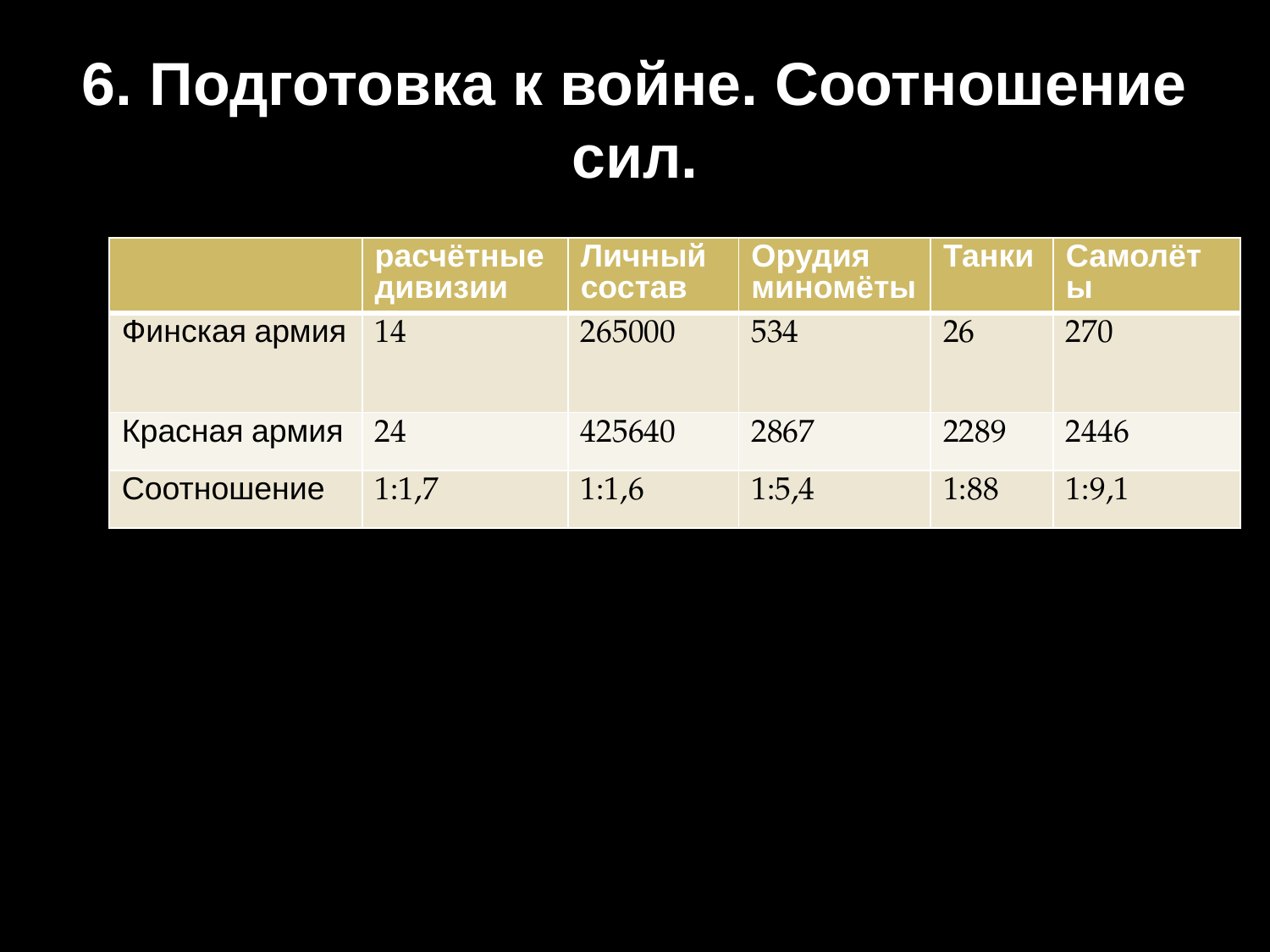

# 6. Подготовка к войне. Соотношение сил.

|  | расчётные дивизии | Личный состав | Орудия миномёты | Танки | Самолёты |
| --- | --- | --- | --- | --- | --- |
| Финская армия | 14 | 265000 | 534 | 26 | 270 |
| Красная армия | 24 | 425640 | 2867 | 2289 | 2446 |
| Соотношение | 1:1,7 | 1:1,6 | 1:5,4 | 1:88 | 1:9,1 |